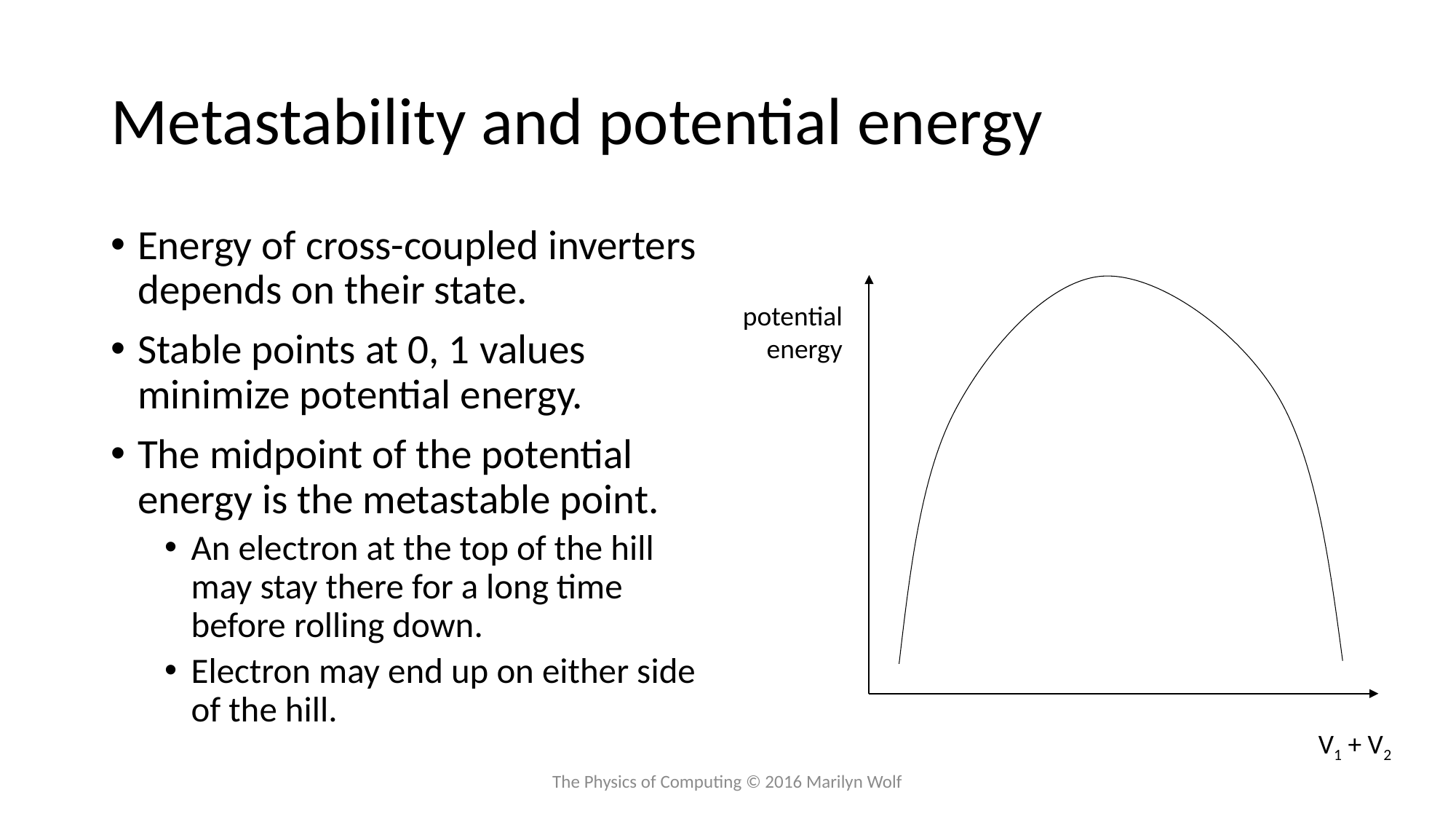

# Metastability and potential energy
Energy of cross-coupled inverters depends on their state.
Stable points at 0, 1 values minimize potential energy.
The midpoint of the potential energy is the metastable point.
An electron at the top of the hill may stay there for a long time before rolling down.
Electron may end up on either side of the hill.

potential
energy
V1 + V2
The Physics of Computing © 2016 Marilyn Wolf